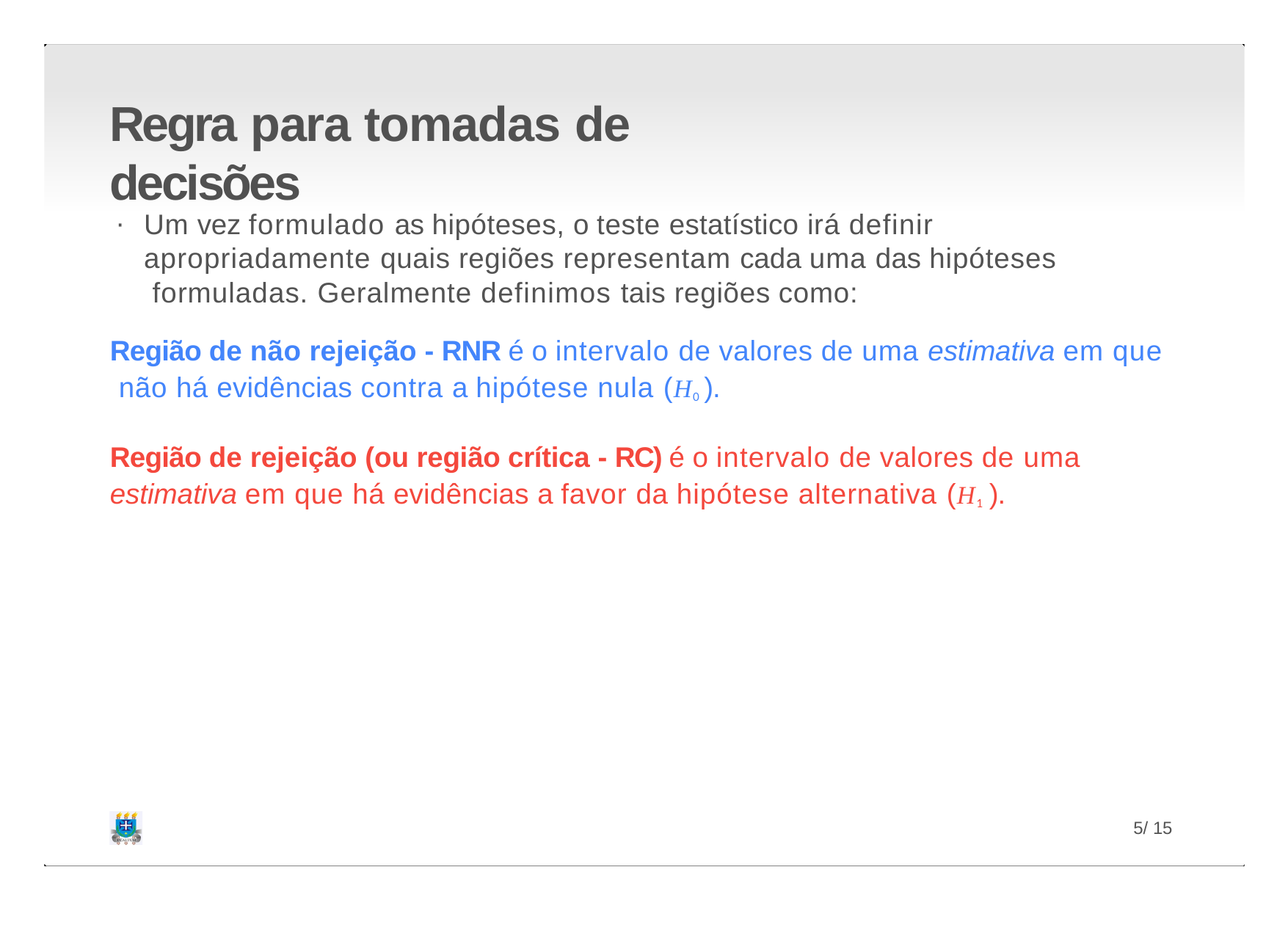

# Regra para tomadas de decisões
Um vez formulado as hipóteses, o teste estatístico irá definir  apropriadamente quais regiões representam cada uma das hipóteses  formuladas. Geralmente definimos tais regiões como:
Região de não rejeição - RNR é o intervalo de valores de uma estimativa em que  não há evidências contra a hipótese nula (H0 ).

Região de rejeição (ou região crítica - RC) é o intervalo de valores de uma
estimativa em que há evidências a favor da hipótese alternativa (H1 ).

5/ 15